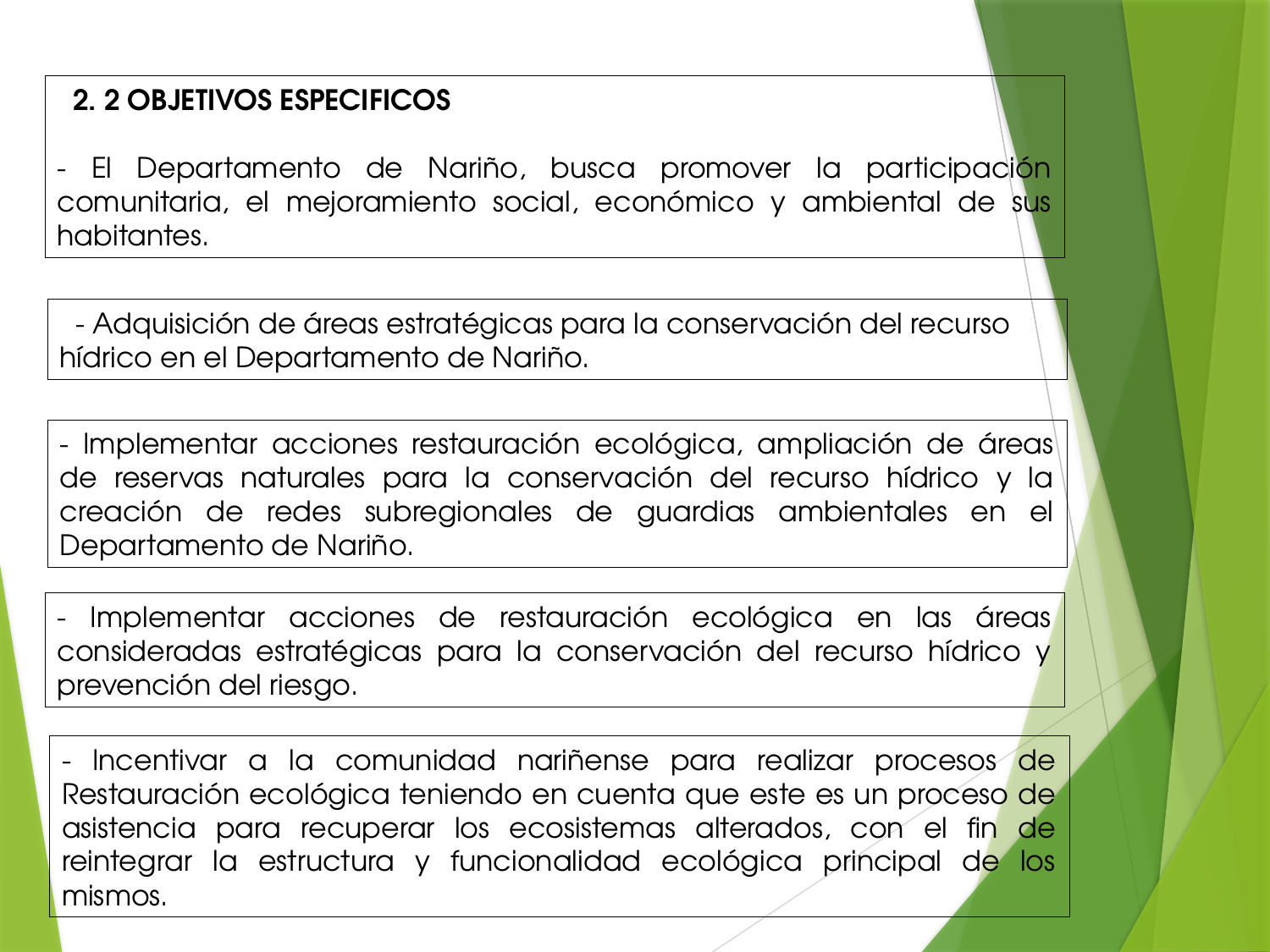

2. 2 OBJETIVOS ESPECIFICOS

- El Departamento de Nariño, busca promover la participación comunitaria, el mejoramiento social, económico y ambiental de sus habitantes.
  - Adquisición de áreas estratégicas para la conservación del recurso hídrico en el Departamento de Nariño.
- Implementar acciones restauración ecológica, ampliación de áreas de reservas naturales para la conservación del recurso hídrico y la creación de redes subregionales de guardias ambientales en el Departamento de Nariño.
- Implementar acciones de restauración ecológica en las áreas consideradas estratégicas para la conservación del recurso hídrico y prevención del riesgo.
- Incentivar a la comunidad nariñense para realizar procesos de Restauración ecológica teniendo en cuenta que este es un proceso de asistencia para recuperar los ecosistemas alterados, con el fin de reintegrar la estructura y funcionalidad ecológica principal de los mismos.